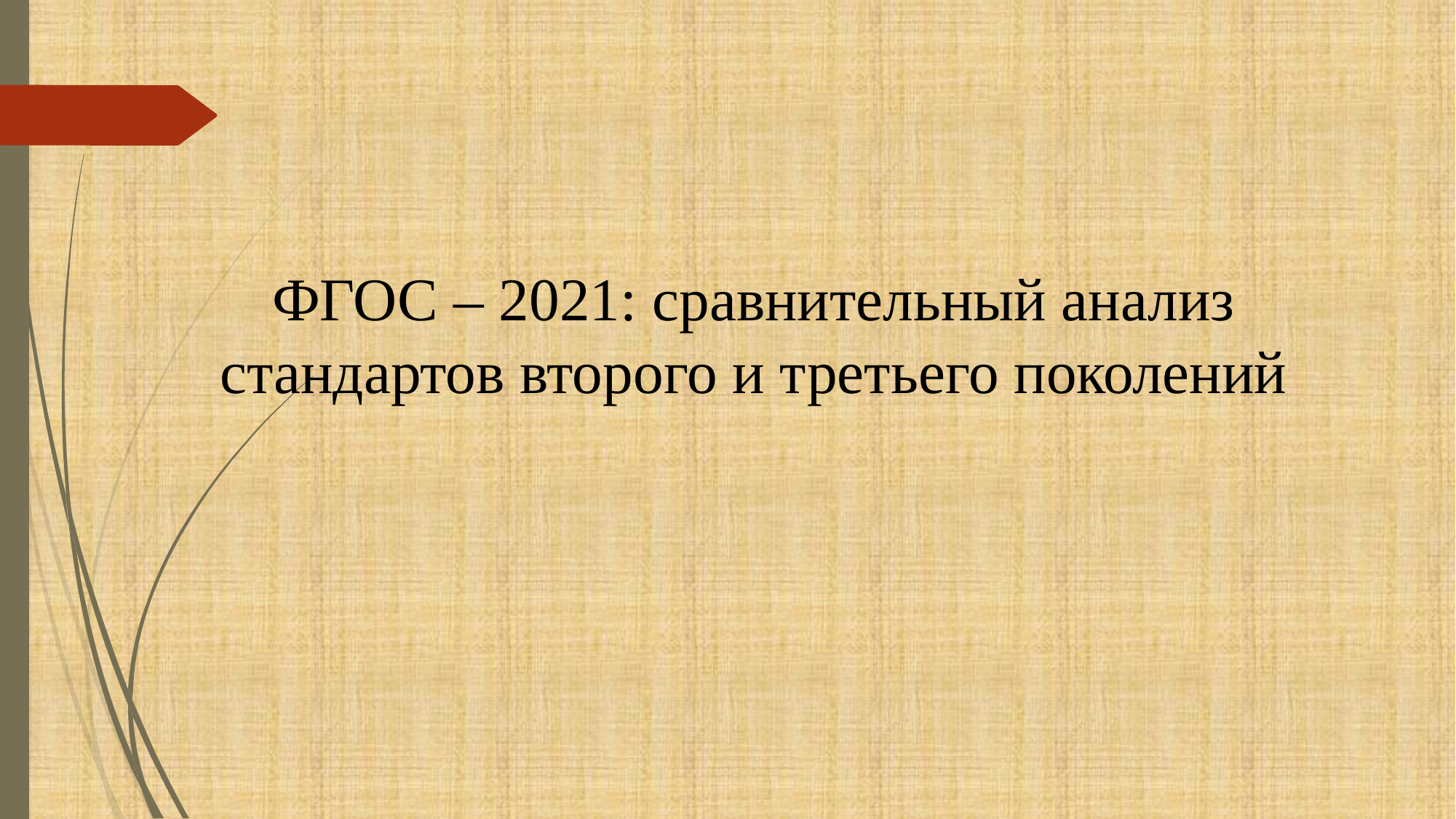

#
ФГОС – 2021: сравнительный анализ стандартов второго и третьего поколений